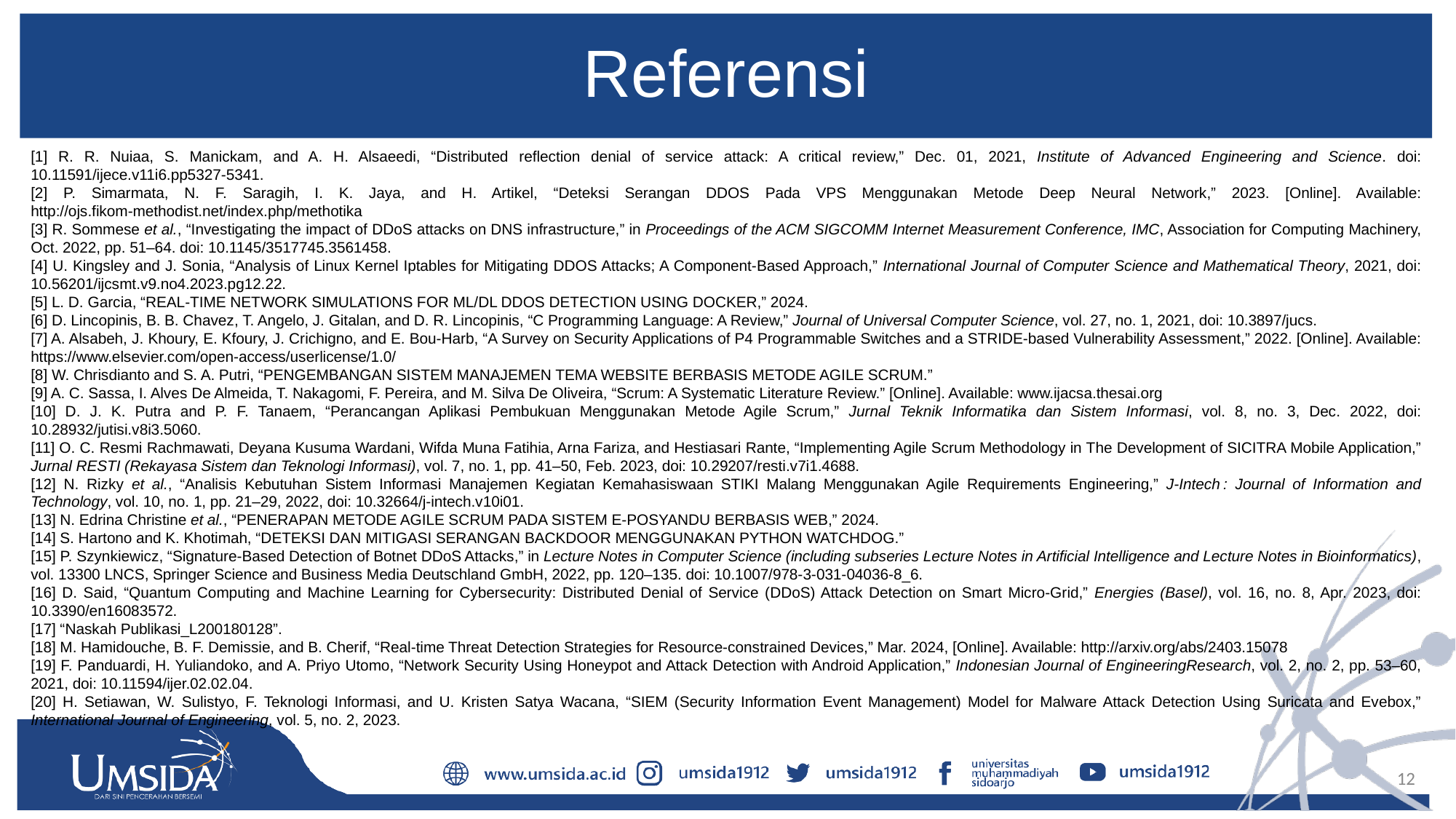

# Referensi
[1] R. R. Nuiaa, S. Manickam, and A. H. Alsaeedi, “Distributed reflection denial of service attack: A critical review,” Dec. 01, 2021, Institute of Advanced Engineering and Science. doi: 10.11591/ijece.v11i6.pp5327-5341.
[2] P. Simarmata, N. F. Saragih, I. K. Jaya, and H. Artikel, “Deteksi Serangan DDOS Pada VPS Menggunakan Metode Deep Neural Network,” 2023. [Online]. Available: http://ojs.fikom-methodist.net/index.php/methotika
[3] R. Sommese et al., “Investigating the impact of DDoS attacks on DNS infrastructure,” in Proceedings of the ACM SIGCOMM Internet Measurement Conference, IMC, Association for Computing Machinery, Oct. 2022, pp. 51–64. doi: 10.1145/3517745.3561458.
[4] U. Kingsley and J. Sonia, “Analysis of Linux Kernel Iptables for Mitigating DDOS Attacks; A Component-Based Approach,” International Journal of Computer Science and Mathematical Theory, 2021, doi: 10.56201/ijcsmt.v9.no4.2023.pg12.22.
[5] L. D. Garcia, “REAL-TIME NETWORK SIMULATIONS FOR ML/DL DDOS DETECTION USING DOCKER,” 2024.
[6] D. Lincopinis, B. B. Chavez, T. Angelo, J. Gitalan, and D. R. Lincopinis, “C Programming Language: A Review,” Journal of Universal Computer Science, vol. 27, no. 1, 2021, doi: 10.3897/jucs.
[7] A. Alsabeh, J. Khoury, E. Kfoury, J. Crichigno, and E. Bou-Harb, “A Survey on Security Applications of P4 Programmable Switches and a STRIDE-based Vulnerability Assessment,” 2022. [Online]. Available: https://www.elsevier.com/open-access/userlicense/1.0/
[8] W. Chrisdianto and S. A. Putri, “PENGEMBANGAN SISTEM MANAJEMEN TEMA WEBSITE BERBASIS METODE AGILE SCRUM.”
[9] A. C. Sassa, I. Alves De Almeida, T. Nakagomi, F. Pereira, and M. Silva De Oliveira, “Scrum: A Systematic Literature Review.” [Online]. Available: www.ijacsa.thesai.org
[10] D. J. K. Putra and P. F. Tanaem, “Perancangan Aplikasi Pembukuan Menggunakan Metode Agile Scrum,” Jurnal Teknik Informatika dan Sistem Informasi, vol. 8, no. 3, Dec. 2022, doi: 10.28932/jutisi.v8i3.5060.
[11] O. C. Resmi Rachmawati, Deyana Kusuma Wardani, Wifda Muna Fatihia, Arna Fariza, and Hestiasari Rante, “Implementing Agile Scrum Methodology in The Development of SICITRA Mobile Application,” Jurnal RESTI (Rekayasa Sistem dan Teknologi Informasi), vol. 7, no. 1, pp. 41–50, Feb. 2023, doi: 10.29207/resti.v7i1.4688.
[12] N. Rizky et al., “Analisis Kebutuhan Sistem Informasi Manajemen Kegiatan Kemahasiswaan STIKI Malang Menggunakan Agile Requirements Engineering,” J-Intech : Journal of Information and Technology, vol. 10, no. 1, pp. 21–29, 2022, doi: 10.32664/j-intech.v10i01.
[13] N. Edrina Christine et al., “PENERAPAN METODE AGILE SCRUM PADA SISTEM E-POSYANDU BERBASIS WEB,” 2024.
[14] S. Hartono and K. Khotimah, “DETEKSI DAN MITIGASI SERANGAN BACKDOOR MENGGUNAKAN PYTHON WATCHDOG.”
[15] P. Szynkiewicz, “Signature-Based Detection of Botnet DDoS Attacks,” in Lecture Notes in Computer Science (including subseries Lecture Notes in Artificial Intelligence and Lecture Notes in Bioinformatics), vol. 13300 LNCS, Springer Science and Business Media Deutschland GmbH, 2022, pp. 120–135. doi: 10.1007/978-3-031-04036-8_6.
[16] D. Said, “Quantum Computing and Machine Learning for Cybersecurity: Distributed Denial of Service (DDoS) Attack Detection on Smart Micro-Grid,” Energies (Basel), vol. 16, no. 8, Apr. 2023, doi: 10.3390/en16083572.
[17] “Naskah Publikasi_L200180128”.
[18] M. Hamidouche, B. F. Demissie, and B. Cherif, “Real-time Threat Detection Strategies for Resource-constrained Devices,” Mar. 2024, [Online]. Available: http://arxiv.org/abs/2403.15078
[19] F. Panduardi, H. Yuliandoko, and A. Priyo Utomo, “Network Security Using Honeypot and Attack Detection with Android Application,” Indonesian Journal of EngineeringResearch, vol. 2, no. 2, pp. 53–60, 2021, doi: 10.11594/ijer.02.02.04.
[20] H. Setiawan, W. Sulistyo, F. Teknologi Informasi, and U. Kristen Satya Wacana, “SIEM (Security Information Event Management) Model for Malware Attack Detection Using Suricata and Evebox,” International Journal of Engineering, vol. 5, no. 2, 2023.